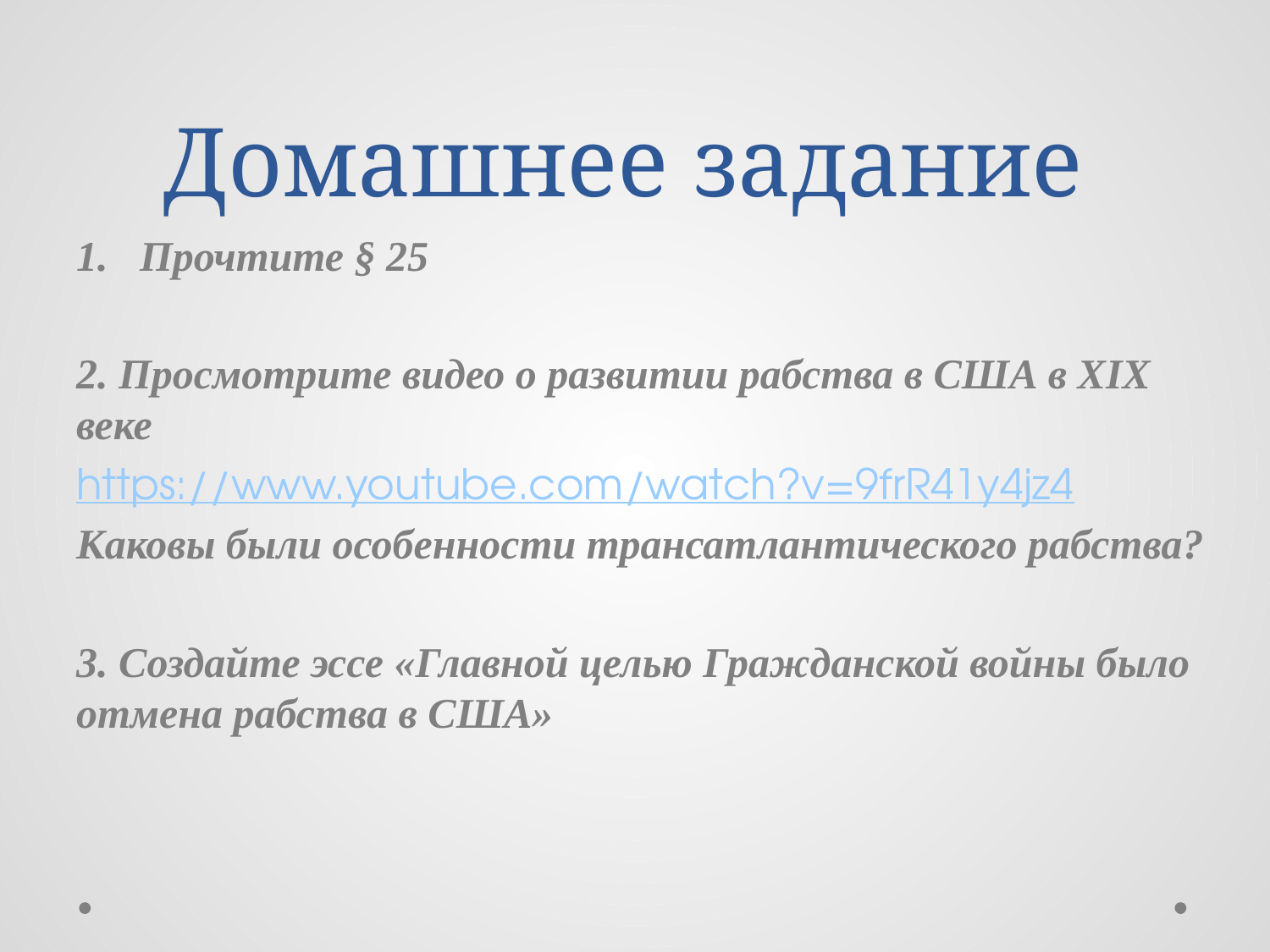

# Домашнее задание
Прочтите § 25

2. Просмотрите видео о развитии рабства в США в XIX  веке
https://www.youtube.com/watch?v=9frR41y4jz4
Каковы были особенности трансатлантического рабства?

3. Создайте эссе «Главной целью Гражданской войны было отмена рабства в США»